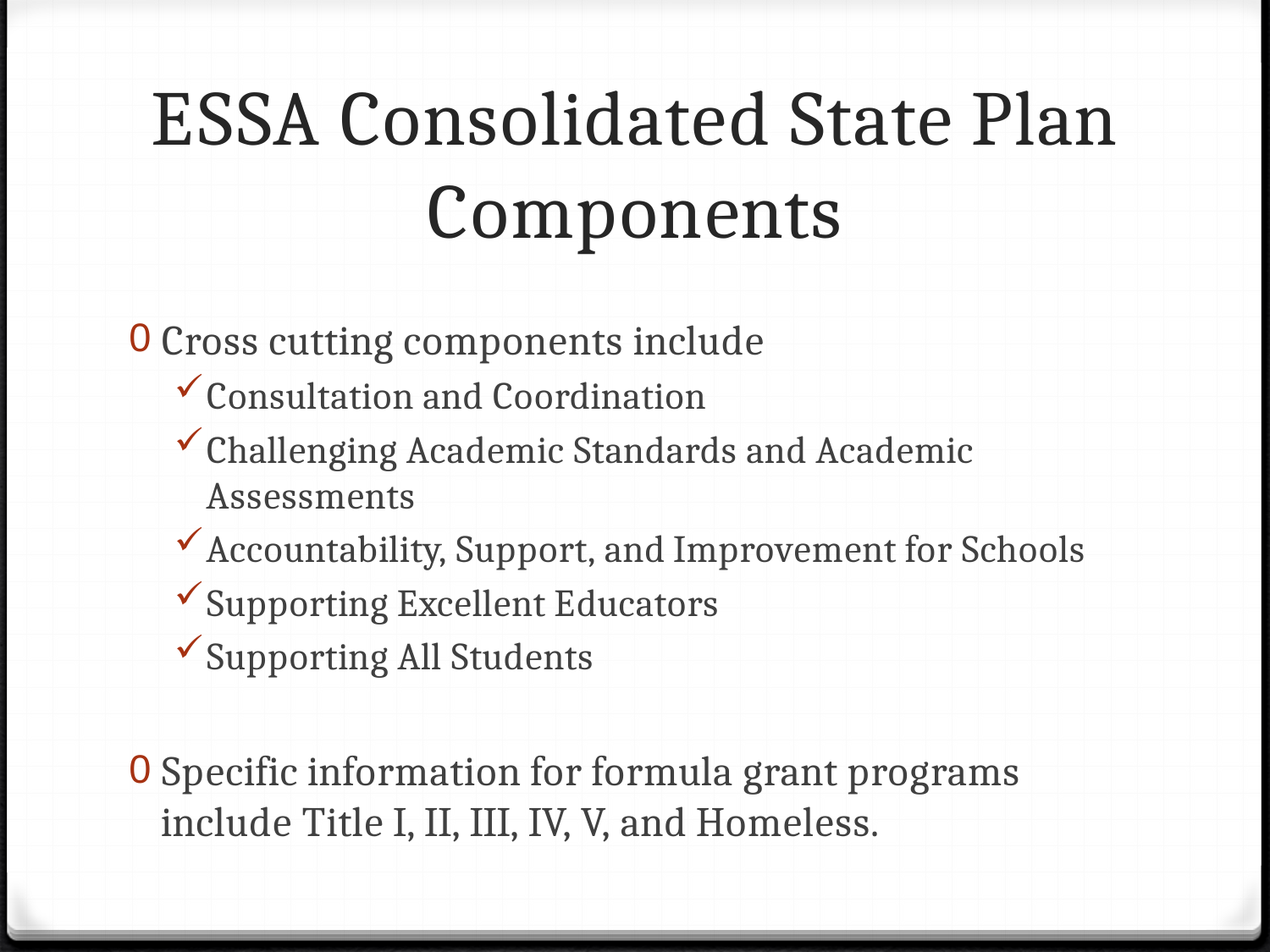

# ESSA Consolidated State Plan Components
Cross cutting components include
Consultation and Coordination
Challenging Academic Standards and Academic Assessments
Accountability, Support, and Improvement for Schools
Supporting Excellent Educators
Supporting All Students

Specific information for formula grant programs include Title I, II, III, IV, V, and Homeless.